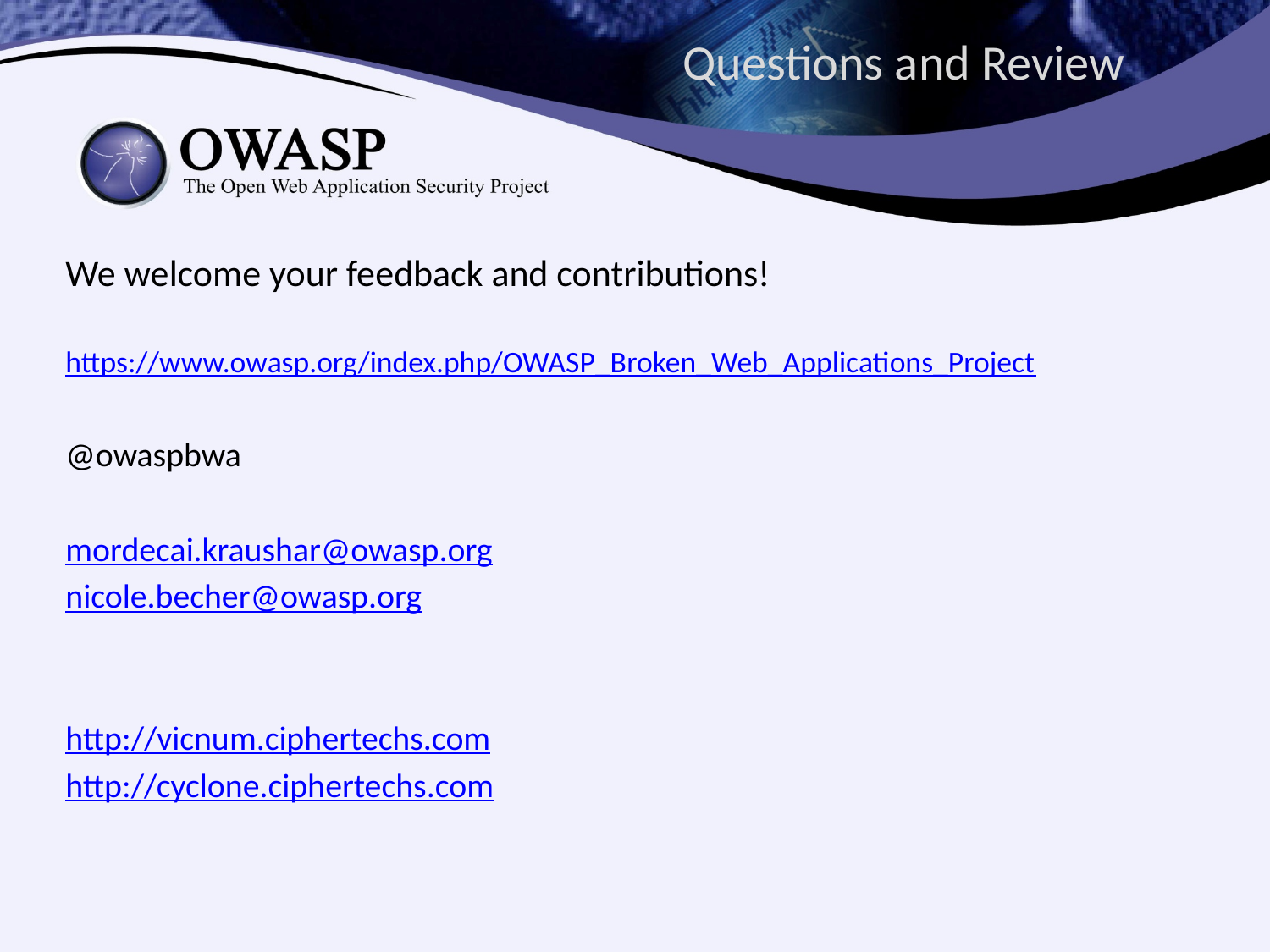

# Questions and Review
We welcome your feedback and contributions!

https://www.owasp.org/index.php/OWASP_Broken_Web_Applications_Project

@owaspbwa

mordecai.kraushar@owasp.org
nicole.becher@owasp.org

http://vicnum.ciphertechs.com
http://cyclone.ciphertechs.com